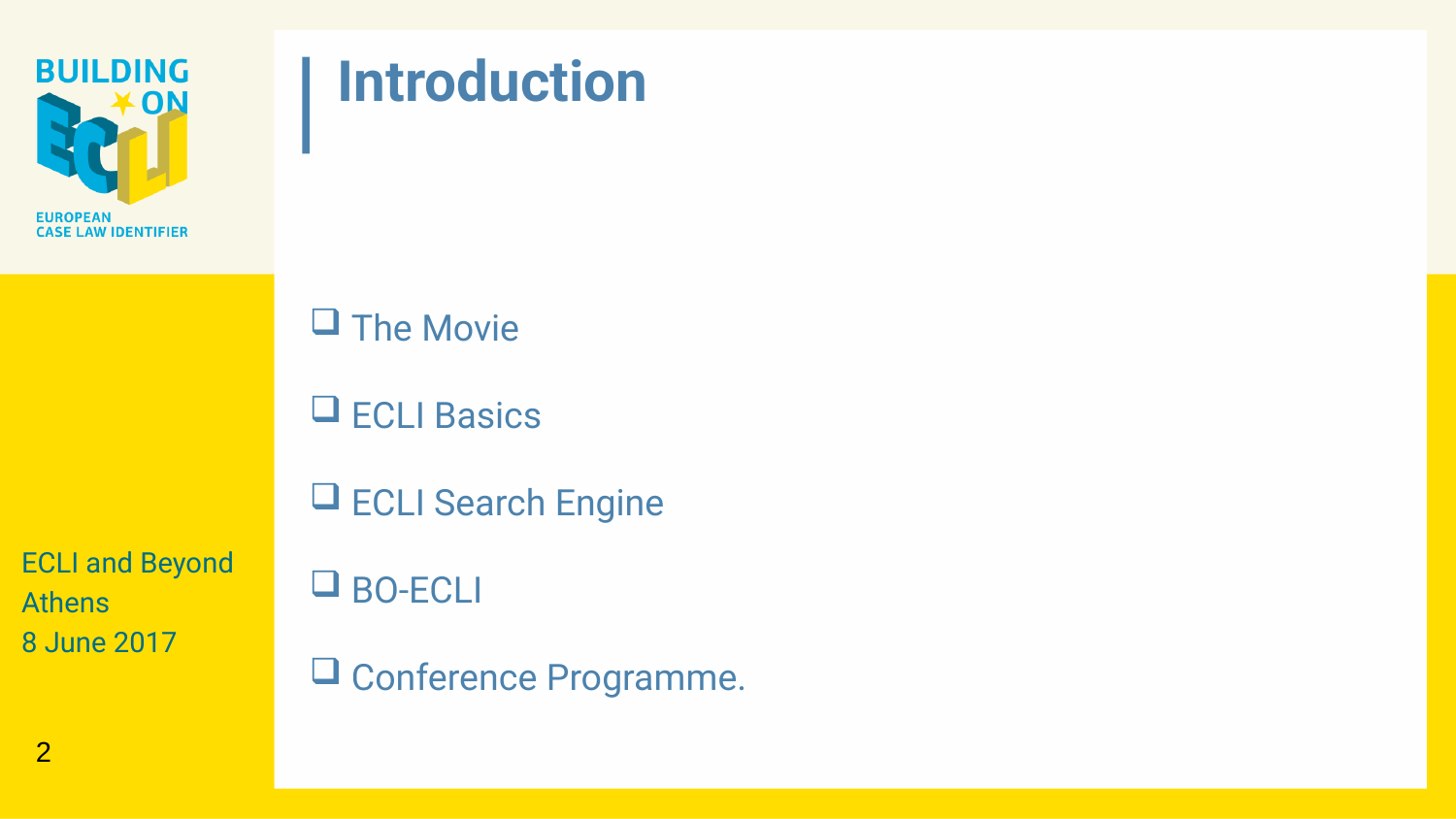

Introduction

 The Movie

 ECLI Basics

 ECLI Search Engine
 BO-ECLI
 Conference Programme.
ECLI and Beyond
Athens
8 June 2017
2